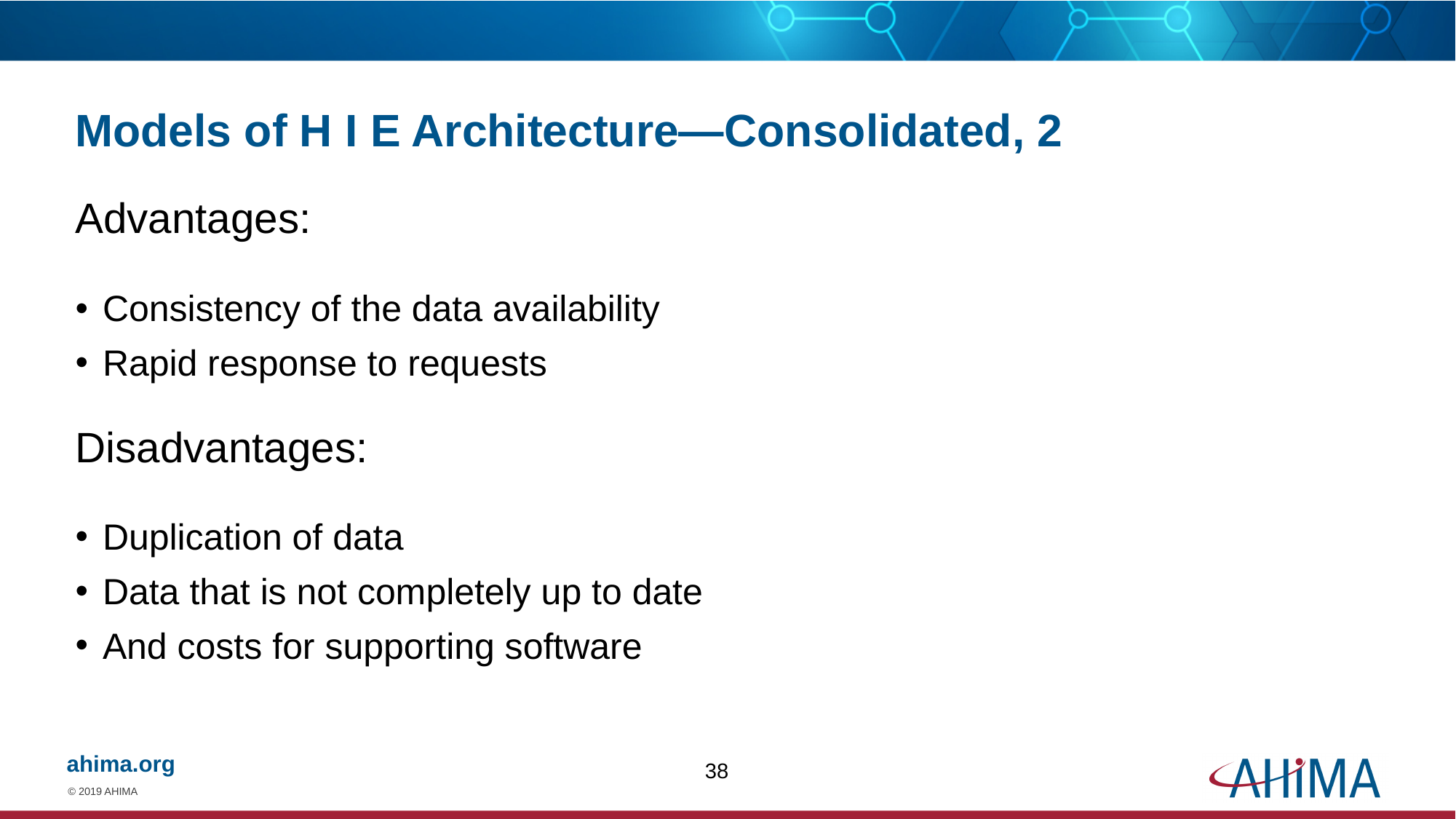

# Models of H I E Architecture—Consolidated, 2
Advantages:

Consistency of the data availability
Rapid response to requests

Disadvantages:

Duplication of data
Data that is not completely up to date
And costs for supporting software